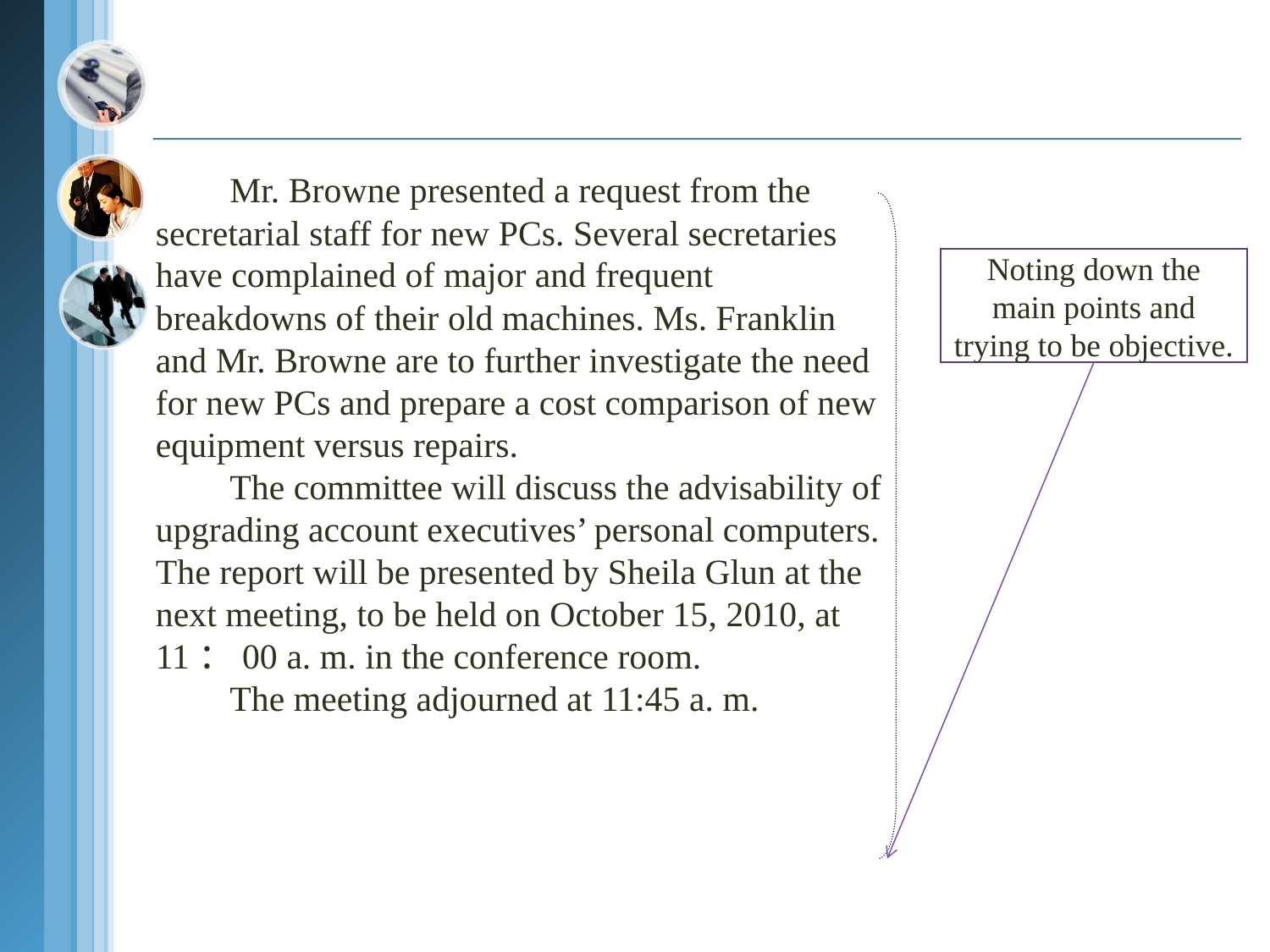

Mr. Browne presented a request from the secretarial staff for new PCs. Several secretaries have complained of major and frequent breakdowns of their old machines. Ms. Franklin and Mr. Browne are to further investigate the need for new PCs and prepare a cost comparison of new equipment versus repairs.
The committee will discuss the advisability of upgrading account executives’ personal computers. The report will be presented by Sheila Glun at the next meeting, to be held on October 15, 2010, at 11：00 a. m. in the conference room.
The meeting adjourned at 11:45 a. m.

Noting down the main points and trying to be objective.